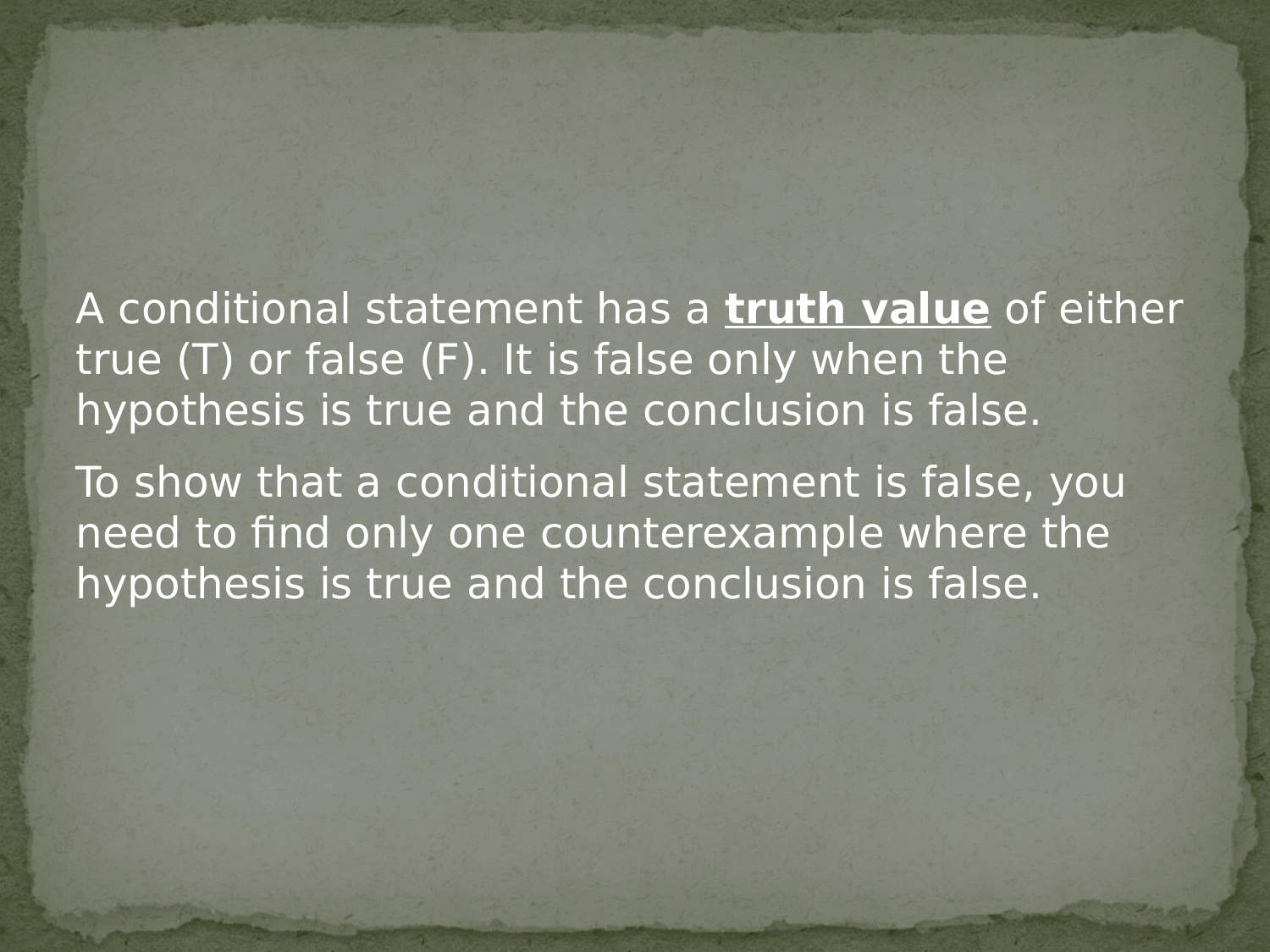

A conditional statement has a truth value of either true (T) or false (F). It is false only when the hypothesis is true and the conclusion is false.
To show that a conditional statement is false, you need to find only one counterexample where the hypothesis is true and the conclusion is false.